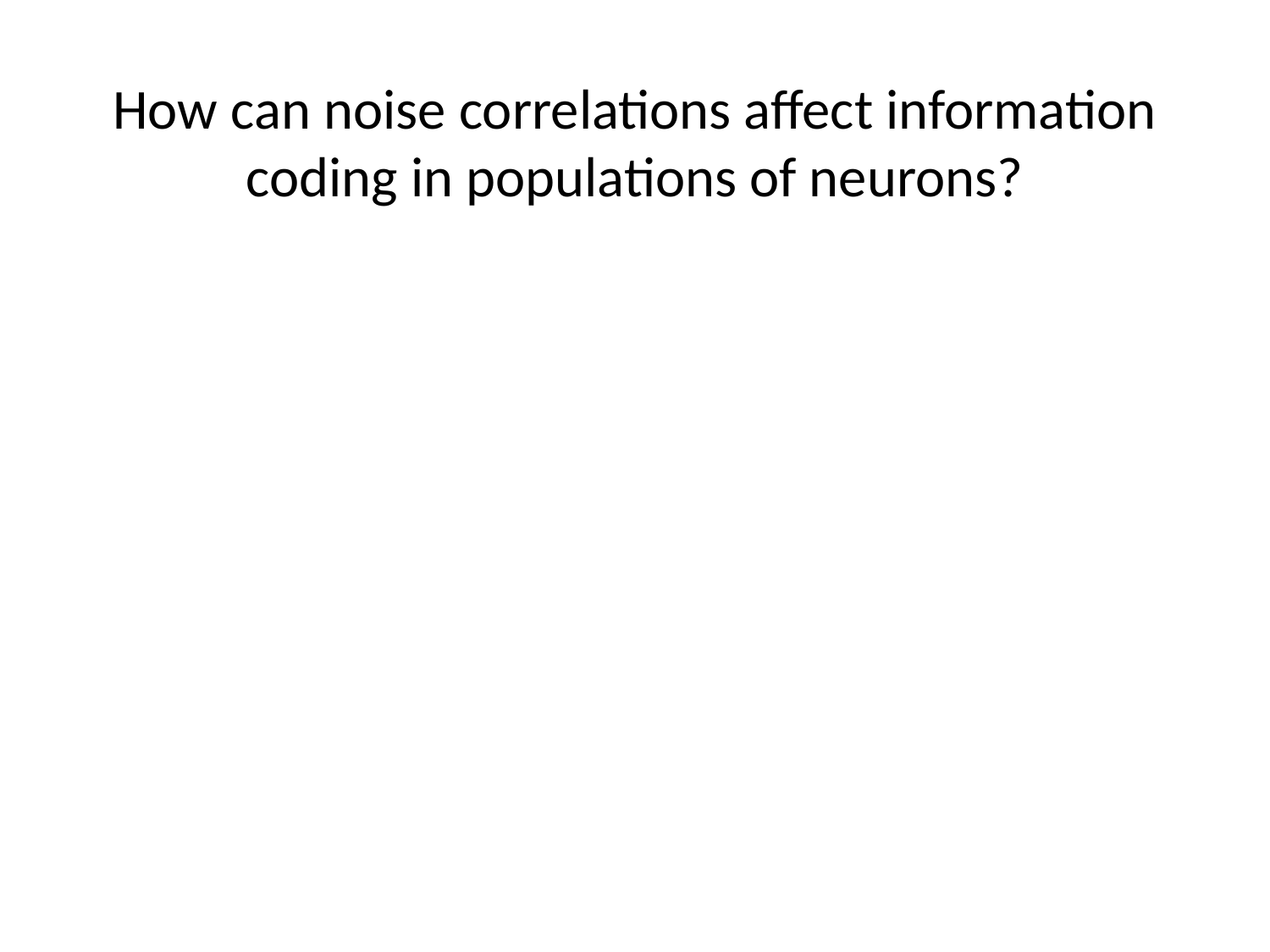

# How can noise correlations affect information coding in populations of neurons?
Depends upon how we ask the question

Encoding?

Decoding?

Type of noise

Signal dependent